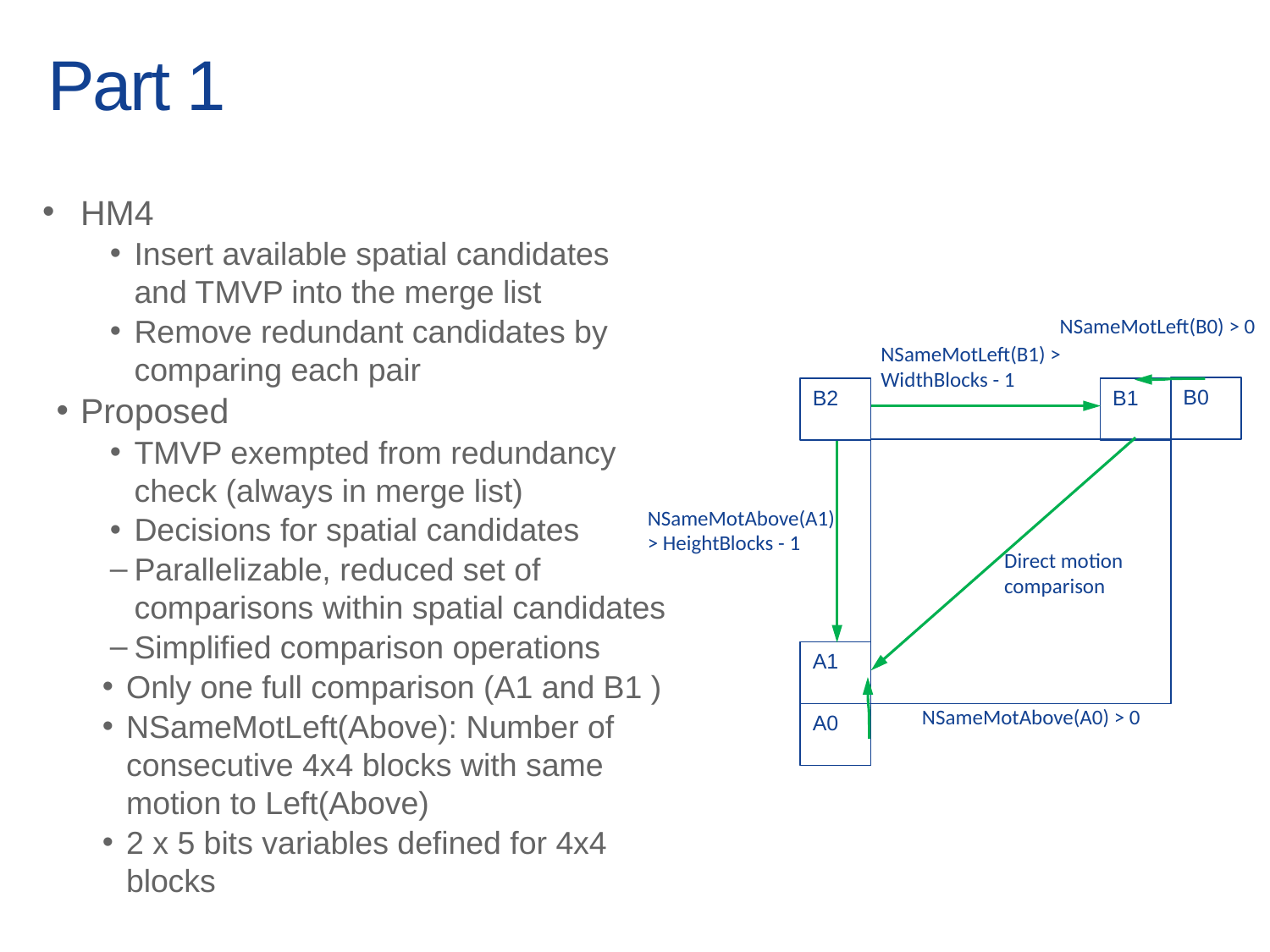

# Part 1

HM4
Insert available spatial candidates and TMVP into the merge list
Remove redundant candidates by comparing each pair
Proposed
TMVP exempted from redundancy check (always in merge list)
Decisions for spatial candidates
Parallelizable, reduced set of comparisons within spatial candidates
Simplified comparison operations
Only one full comparison (A1 and B1 )
NSameMotLeft(Above): Number of consecutive 4x4 blocks with same motion to Left(Above)
2 x 5 bits variables defined for 4x4 blocks

NSameMotLeft(B0) > 0
NSameMotLeft(B1) > WidthBlocks - 1
NSameMotAbove(A1) > HeightBlocks - 1
Direct motion comparison
NSameMotAbove(A0) > 0

B0
B2
B1

A1
A0